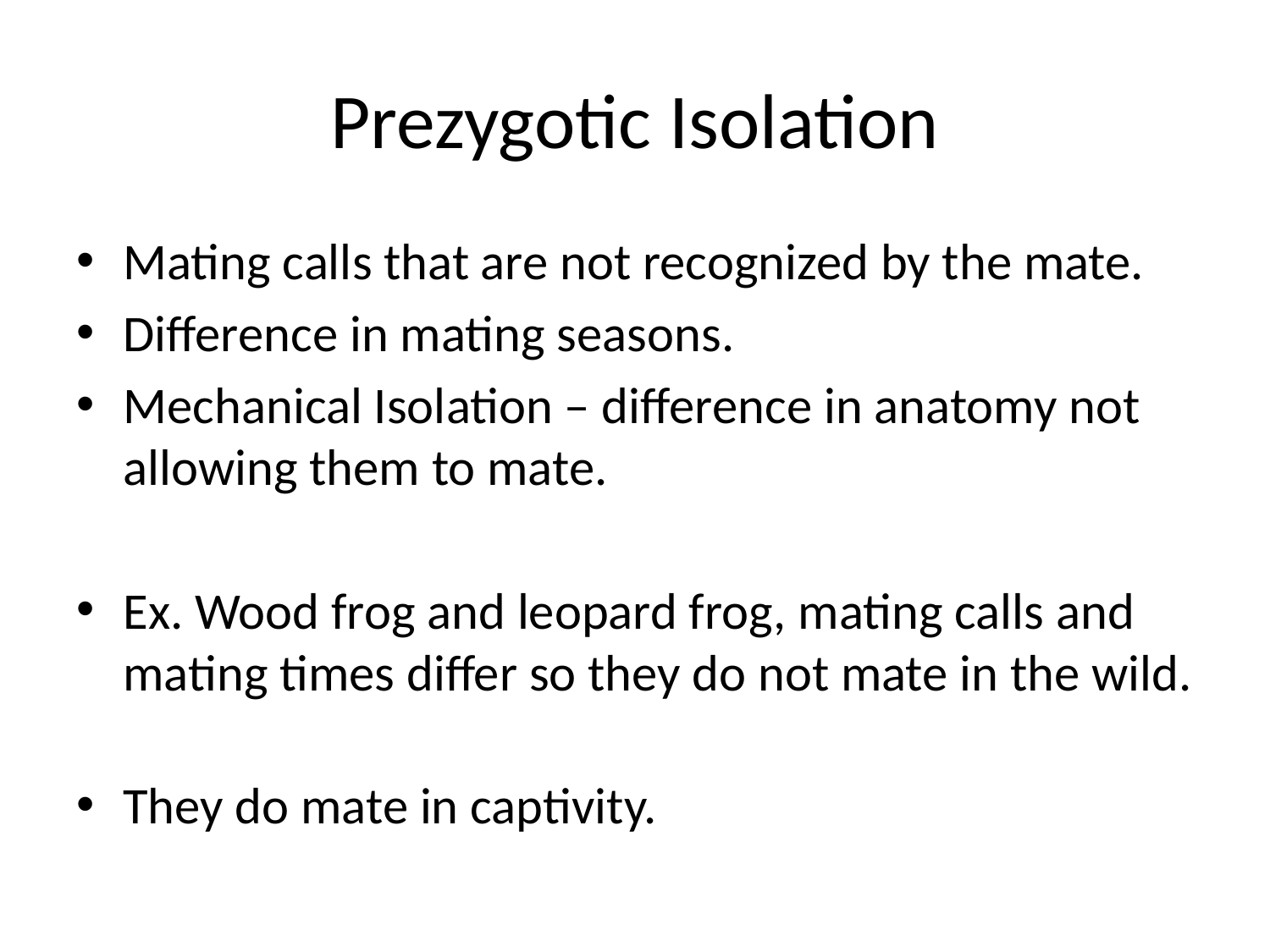

# Prezygotic Isolation
Mating calls that are not recognized by the mate.
Difference in mating seasons.
Mechanical Isolation – difference in anatomy not allowing them to mate.

Ex. Wood frog and leopard frog, mating calls and mating times differ so they do not mate in the wild.
They do mate in captivity.